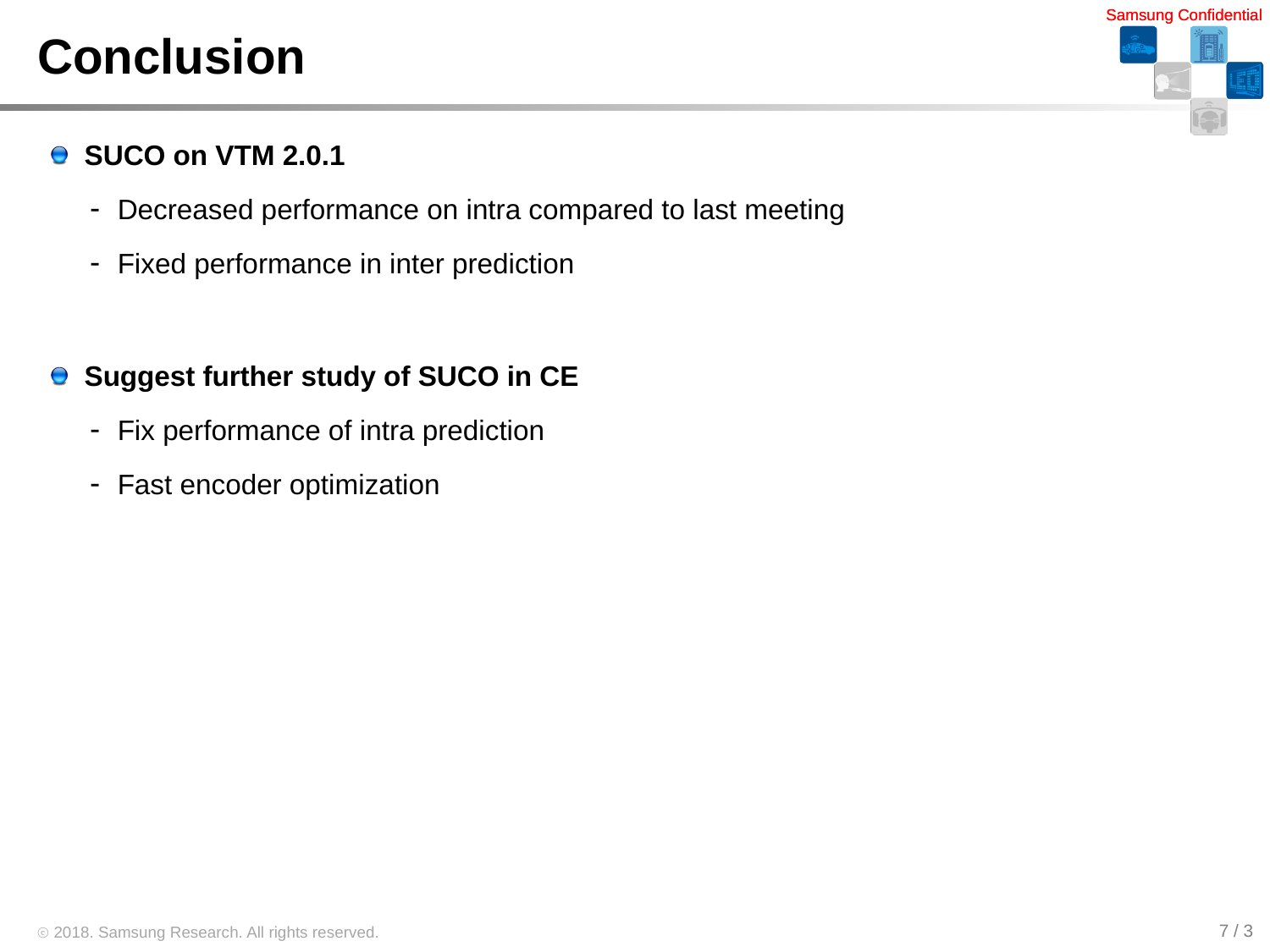

# Conclusion
SUCO on VTM 2.0.1
Decreased performance on intra compared to last meeting
Fixed performance in inter prediction

Suggest further study of SUCO in CE
Fix performance of intra prediction
Fast encoder optimization
7 / 3